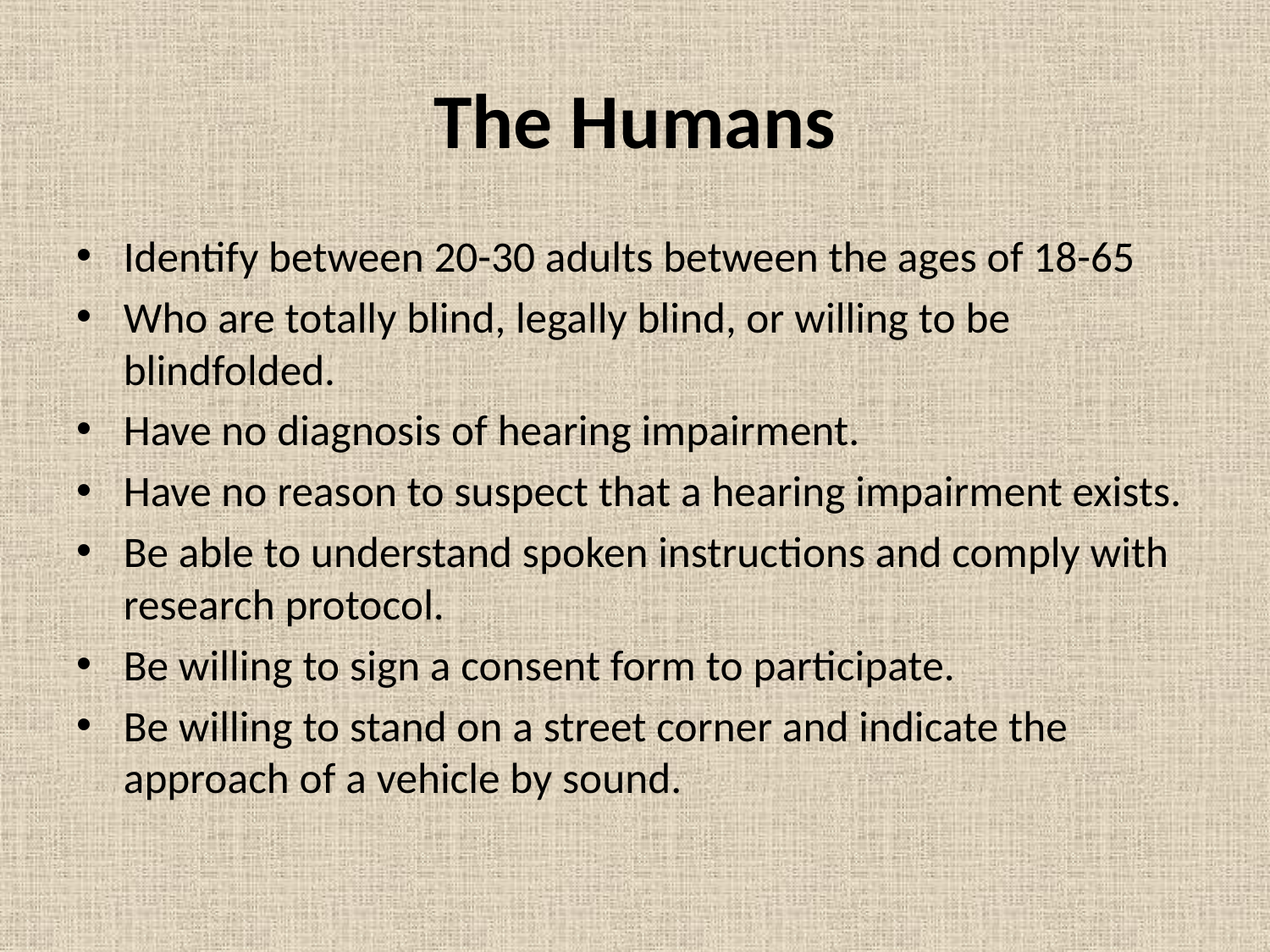

# The Humans
Identify between 20-30 adults between the ages of 18-65
Who are totally blind, legally blind, or willing to be blindfolded.
Have no diagnosis of hearing impairment.
Have no reason to suspect that a hearing impairment exists.
Be able to understand spoken instructions and comply with research protocol.
Be willing to sign a consent form to participate.
Be willing to stand on a street corner and indicate the approach of a vehicle by sound.